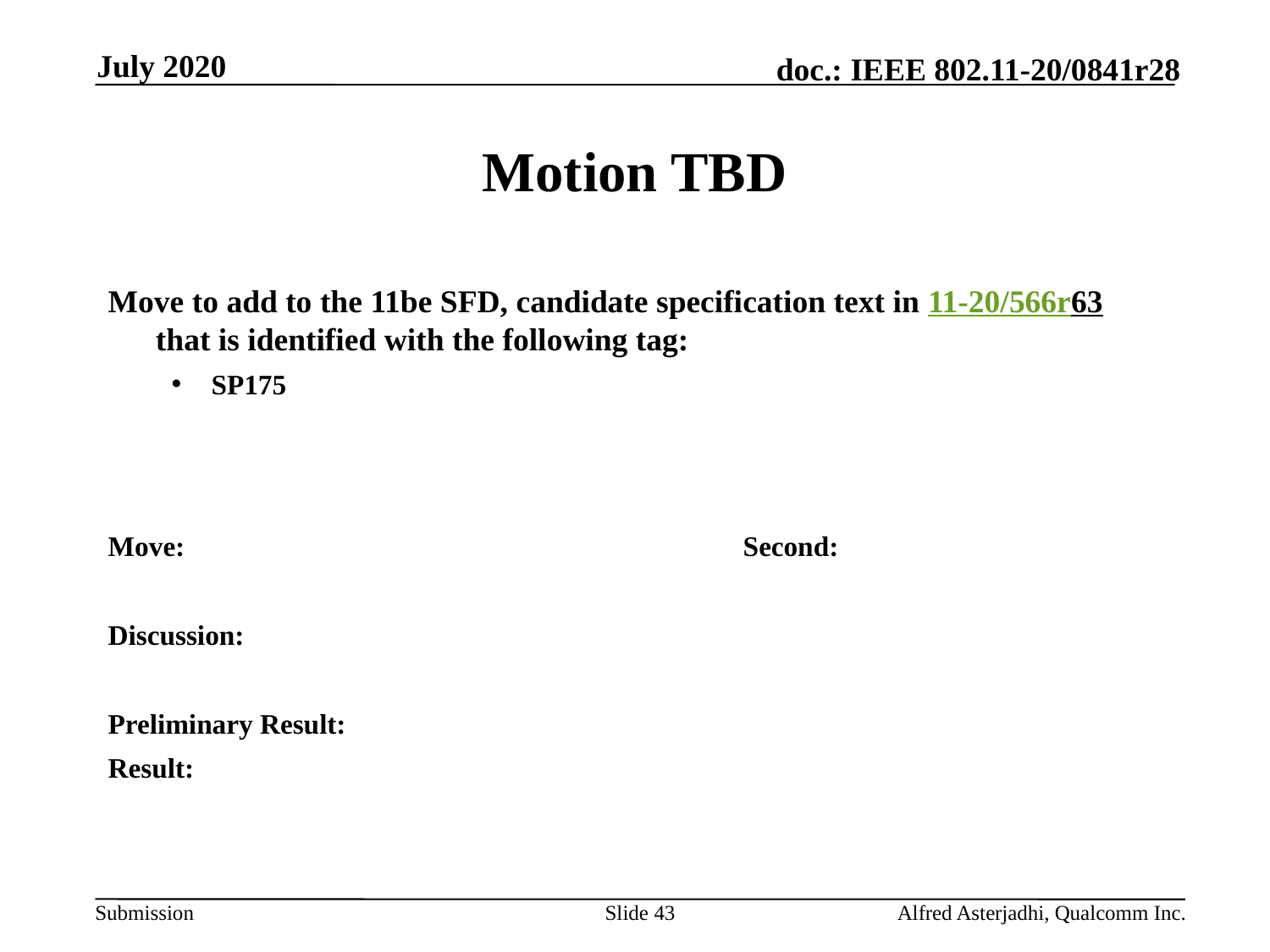

July 2020
# Motion TBD
Move to add to the 11be SFD, candidate specification text in 11-20/566r63 that is identified with the following tag:
SP175

Move:					Second:

Discussion:

Preliminary Result:
Result:

Slide 43
Alfred Asterjadhi, Qualcomm Inc.